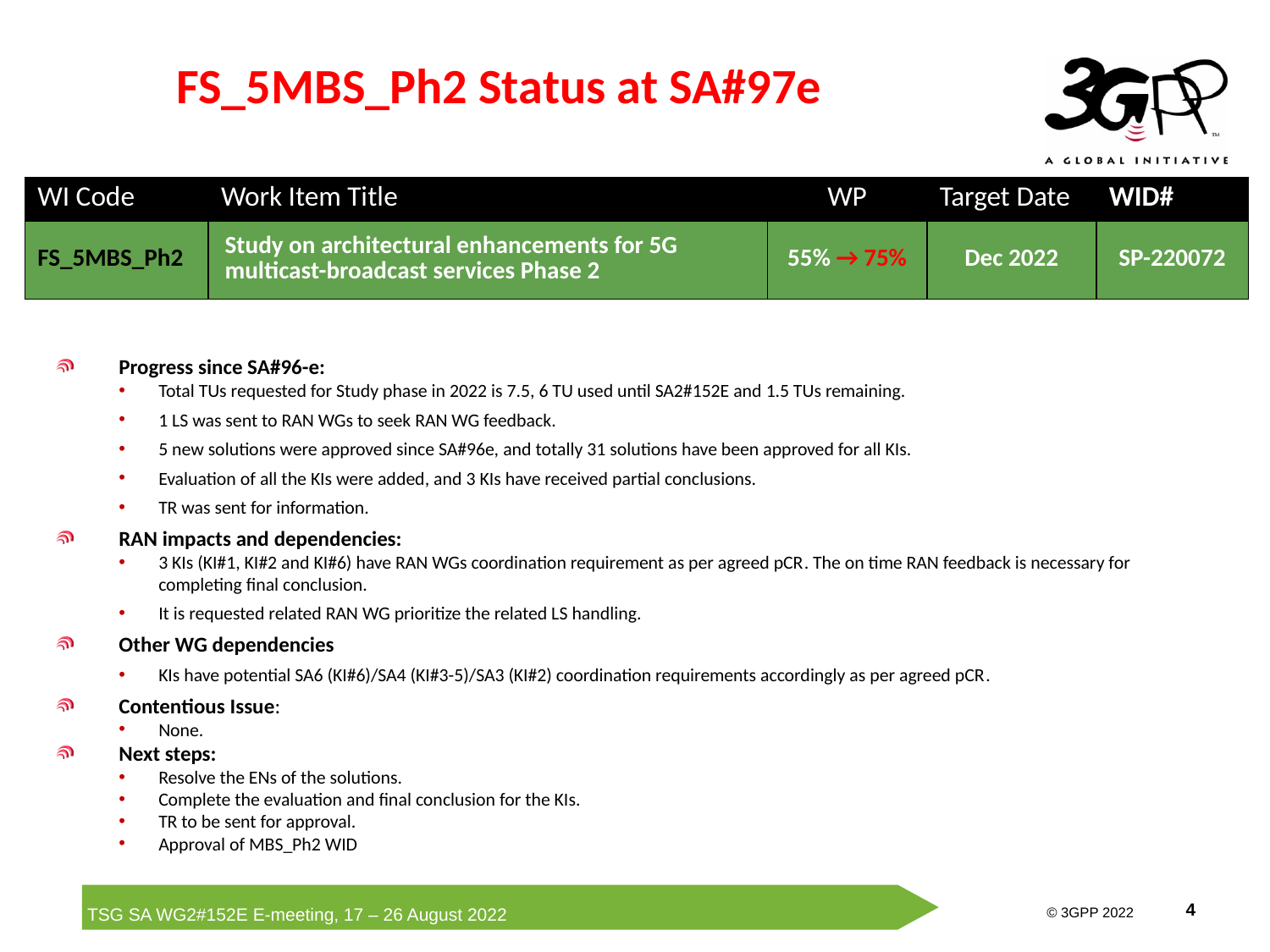

# FS_5MBS_Ph2 Status at SA#97e
| WI Code | Work Item Title | WP | Target Date | WID# |
| --- | --- | --- | --- | --- |
| FS\_5MBS\_Ph2 | Study on architectural enhancements for 5G multicast-broadcast services Phase 2 | 55% → 75% | Dec 2022 | SP-220072 |
Progress since SA#96-e:
Total TUs requested for Study phase in 2022 is 7.5, 6 TU used until SA2#152E and 1.5 TUs remaining.
1 LS was sent to RAN WGs to seek RAN WG feedback.
5 new solutions were approved since SA#96e, and totally 31 solutions have been approved for all KIs.
Evaluation of all the KIs were added, and 3 KIs have received partial conclusions.
TR was sent for information.
RAN impacts and dependencies:
3 KIs (KI#1, KI#2 and KI#6) have RAN WGs coordination requirement as per agreed pCR. The on time RAN feedback is necessary for completing final conclusion.
It is requested related RAN WG prioritize the related LS handling.
Other WG dependencies
KIs have potential SA6 (KI#6)/SA4 (KI#3-5)/SA3 (KI#2) coordination requirements accordingly as per agreed pCR.
Contentious Issue:
None.
Next steps:
Resolve the ENs of the solutions.
Complete the evaluation and final conclusion for the KIs.
TR to be sent for approval.
Approval of MBS_Ph2 WID